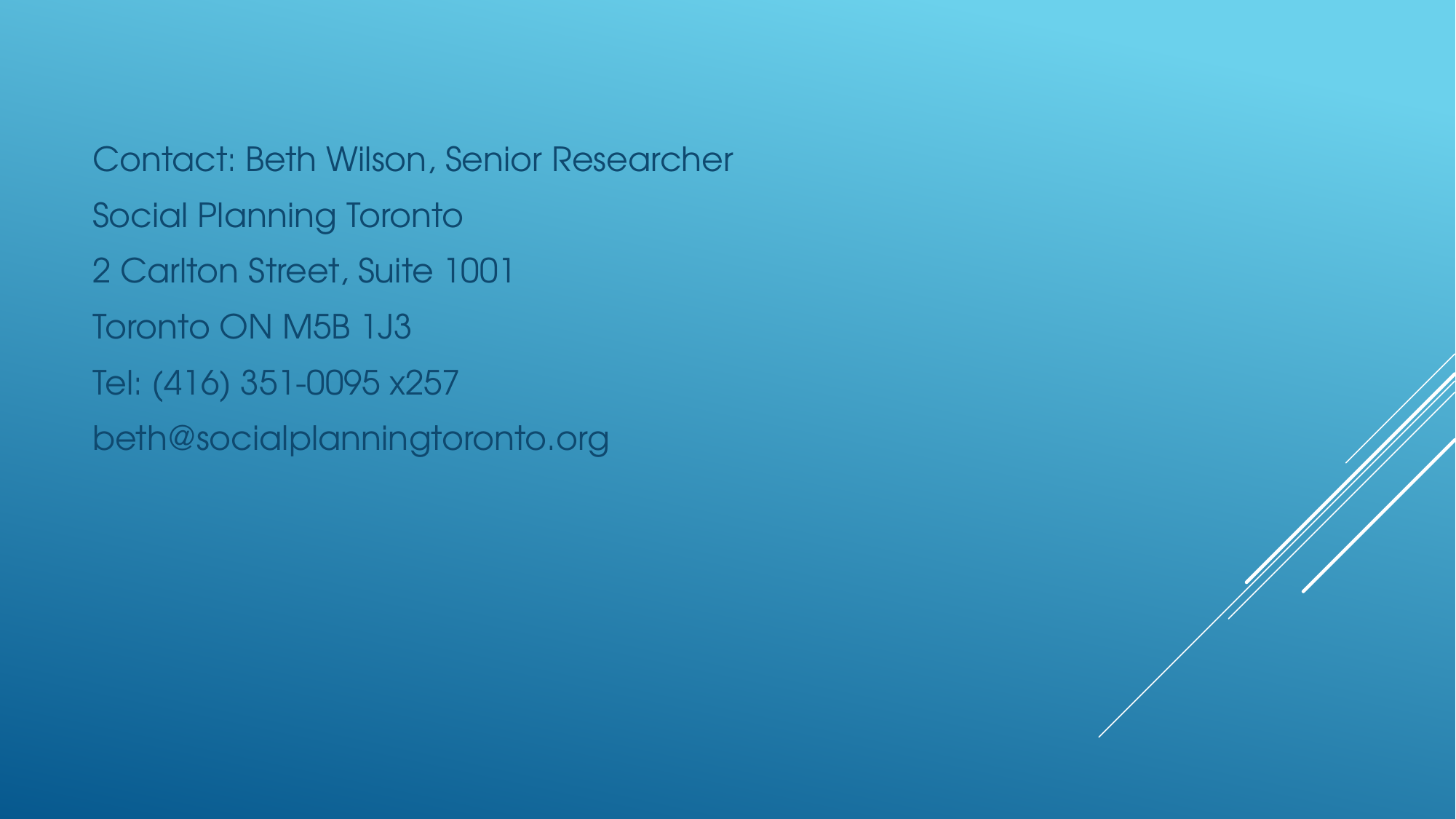

Contact: Beth Wilson, Senior Researcher
Social Planning Toronto
2 Carlton Street, Suite 1001
Toronto ON M5B 1J3
Tel: (416) 351-0095 x257
beth@socialplanningtoronto.org